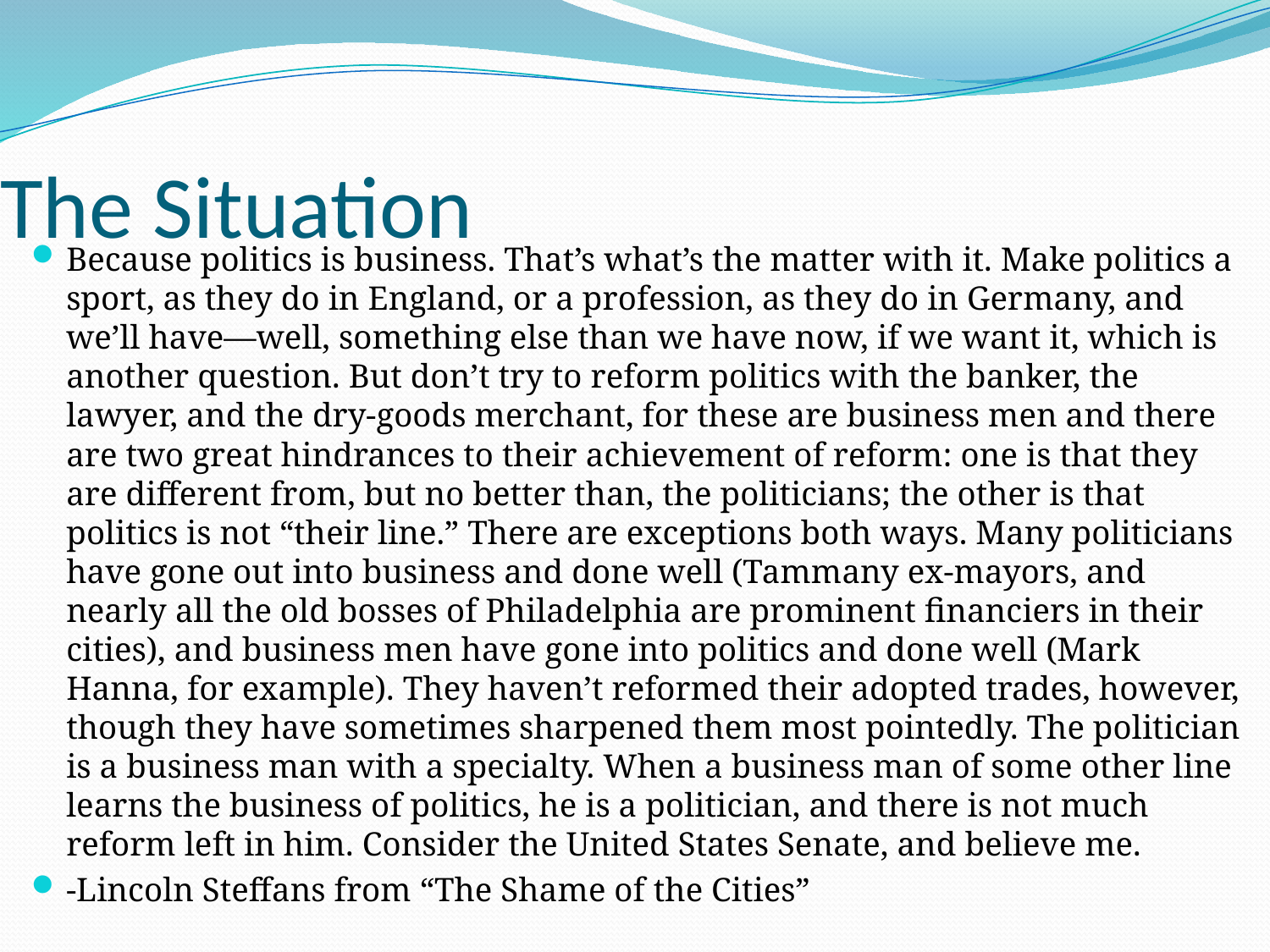

# The Situation
Because politics is business. That’s what’s the matter with it. Make politics a sport, as they do in England, or a profession, as they do in Germany, and we’ll have—well, something else than we have now, if we want it, which is another question. But don’t try to reform politics with the banker, the lawyer, and the dry-goods merchant, for these are business men and there are two great hindrances to their achievement of reform: one is that they are different from, but no better than, the politicians; the other is that politics is not “their line.” There are exceptions both ways. Many politicians have gone out into business and done well (Tammany ex-mayors, and nearly all the old bosses of Philadelphia are prominent financiers in their cities), and business men have gone into politics and done well (Mark Hanna, for example). They haven’t reformed their adopted trades, however, though they have sometimes sharpened them most pointedly. The politician is a business man with a specialty. When a business man of some other line learns the business of politics, he is a politician, and there is not much reform left in him. Consider the United States Senate, and believe me.
-Lincoln Steffans from “The Shame of the Cities”